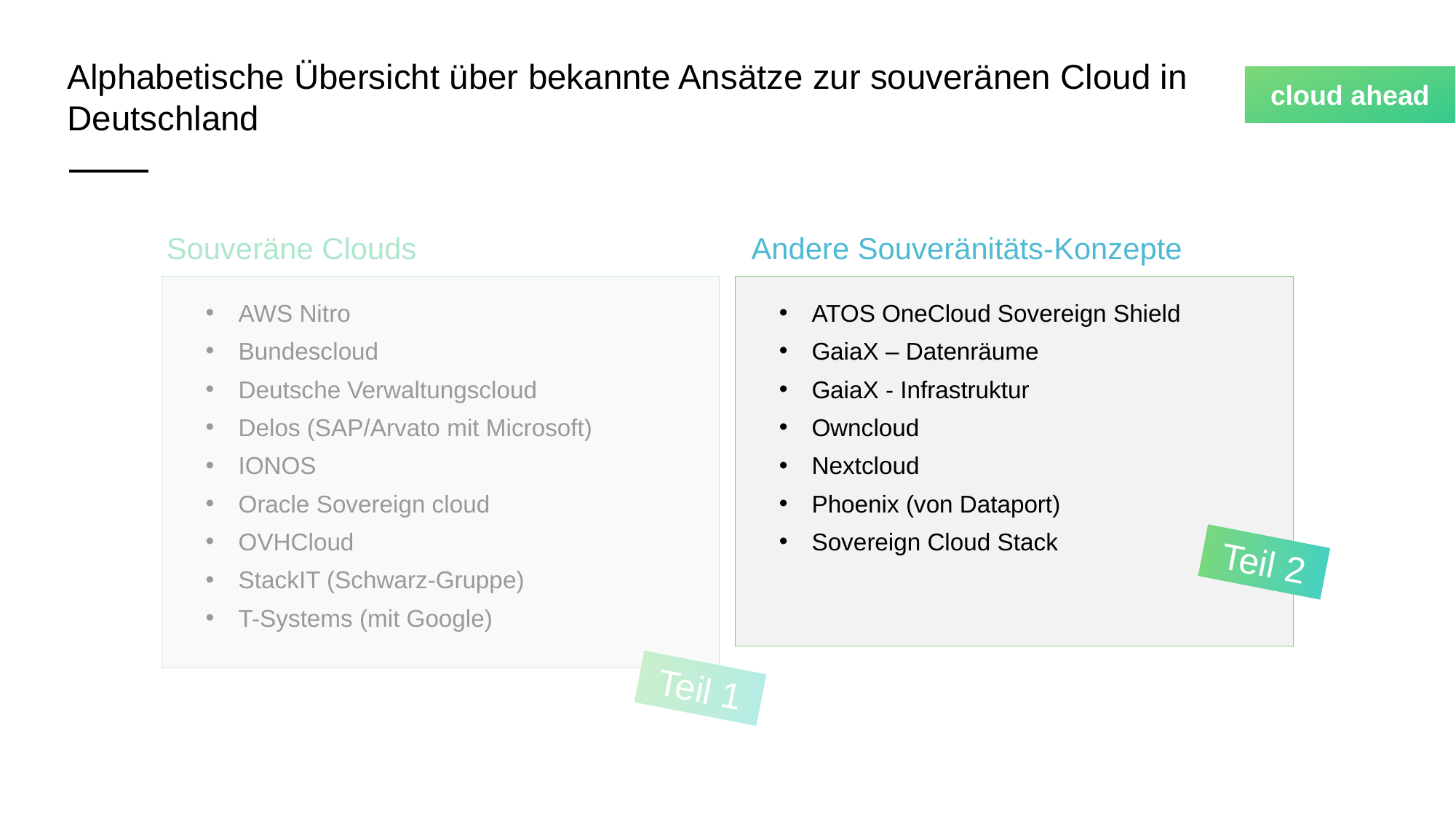

# Alphabetische Übersicht über bekannte Ansätze zur souveränen Cloud in Deutschland
Souveräne Clouds
AWS Nitro
Bundescloud
Deutsche Verwaltungscloud
Delos (SAP/Arvato mit Microsoft)
IONOS
Oracle Sovereign cloud
OVHCloud
StackIT (Schwarz-Gruppe)
T-Systems (mit Google)
Andere Souveränitäts-Konzepte

ATOS OneCloud Sovereign Shield
GaiaX – Datenräume
GaiaX - Infrastruktur
Owncloud
Nextcloud
Phoenix (von Dataport)
Sovereign Cloud Stack
Teil 2
Teil 1